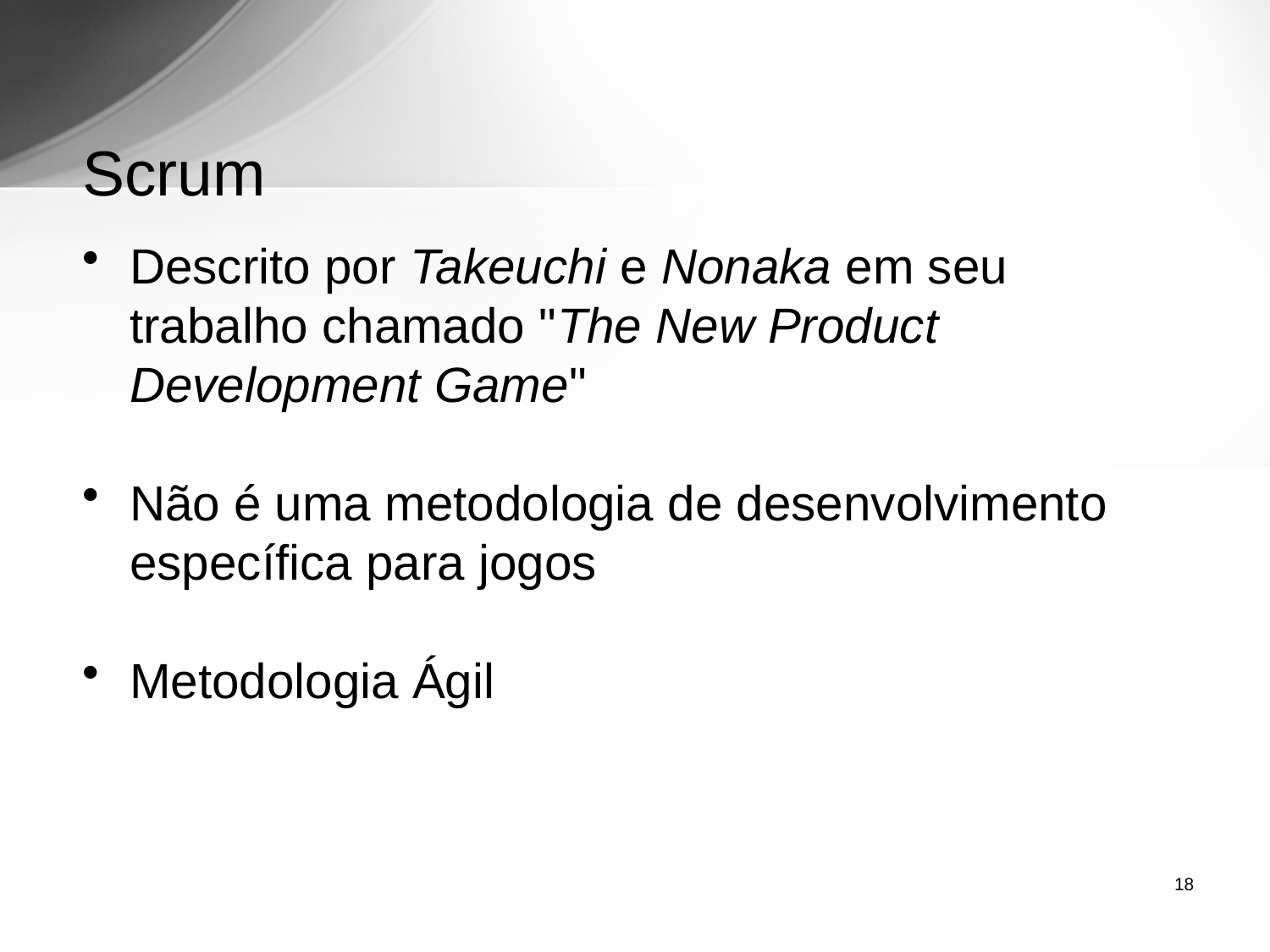

# Scrum
Descrito por Takeuchi e Nonaka em seu trabalho chamado "The New Product Development Game"

Não é uma metodologia de desenvolvimento específica para jogos

Metodologia Ágil

18